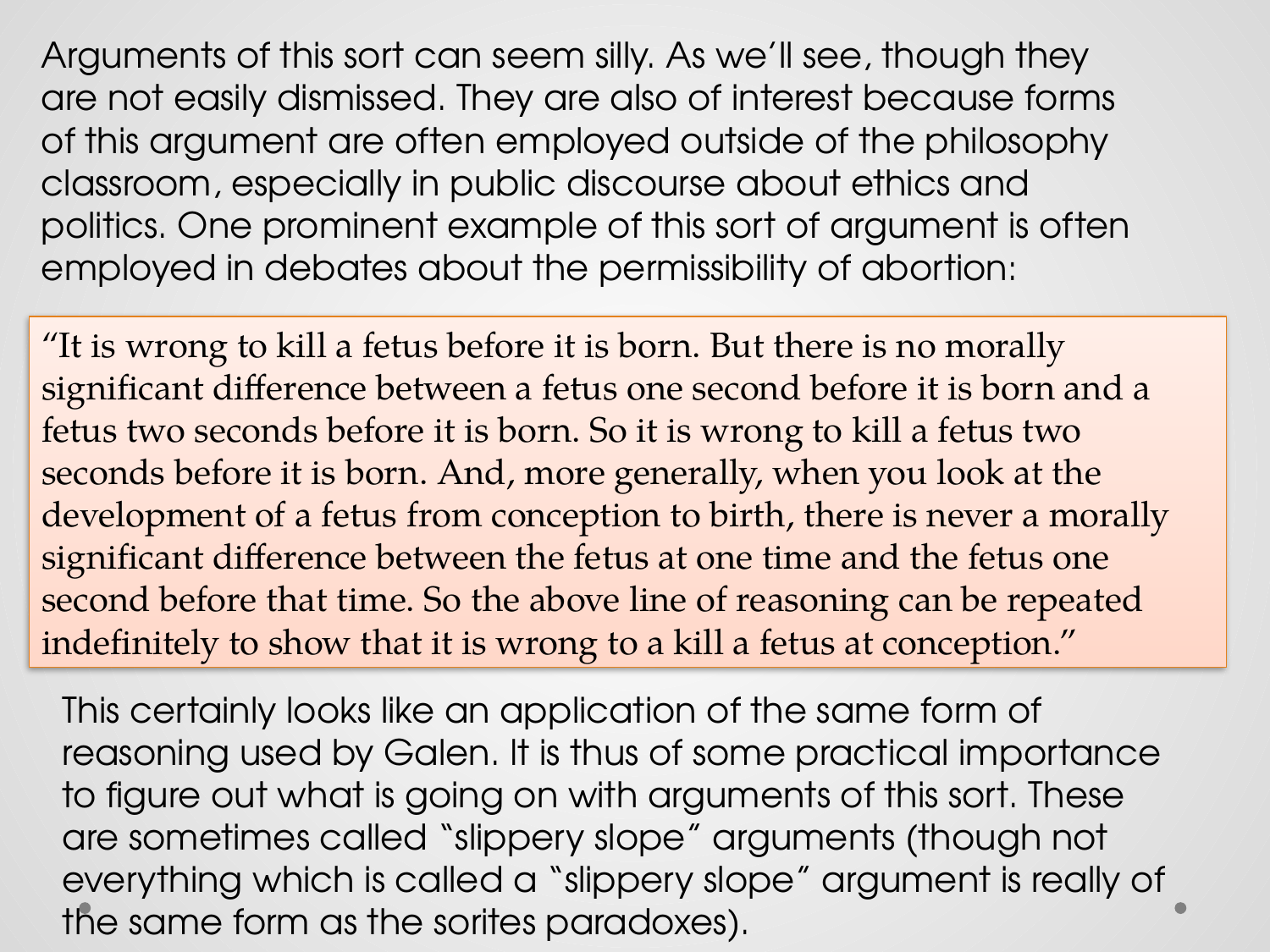

Arguments of this sort can seem silly. As we’ll see, though they are not easily dismissed. They are also of interest because forms of this argument are often employed outside of the philosophy classroom, especially in public discourse about ethics and politics. One prominent example of this sort of argument is often employed in debates about the permissibility of abortion:
“It is wrong to kill a fetus before it is born. But there is no morally significant difference between a fetus one second before it is born and a fetus two seconds before it is born. So it is wrong to kill a fetus two seconds before it is born. And, more generally, when you look at the development of a fetus from conception to birth, there is never a morally significant difference between the fetus at one time and the fetus one second before that time. So the above line of reasoning can be repeated indefinitely to show that it is wrong to a kill a fetus at conception.”
This certainly looks like an application of the same form of reasoning used by Galen. It is thus of some practical importance to figure out what is going on with arguments of this sort. These are sometimes called “slippery slope” arguments (though not everything which is called a “slippery slope” argument is really of the same form as the sorites paradoxes).